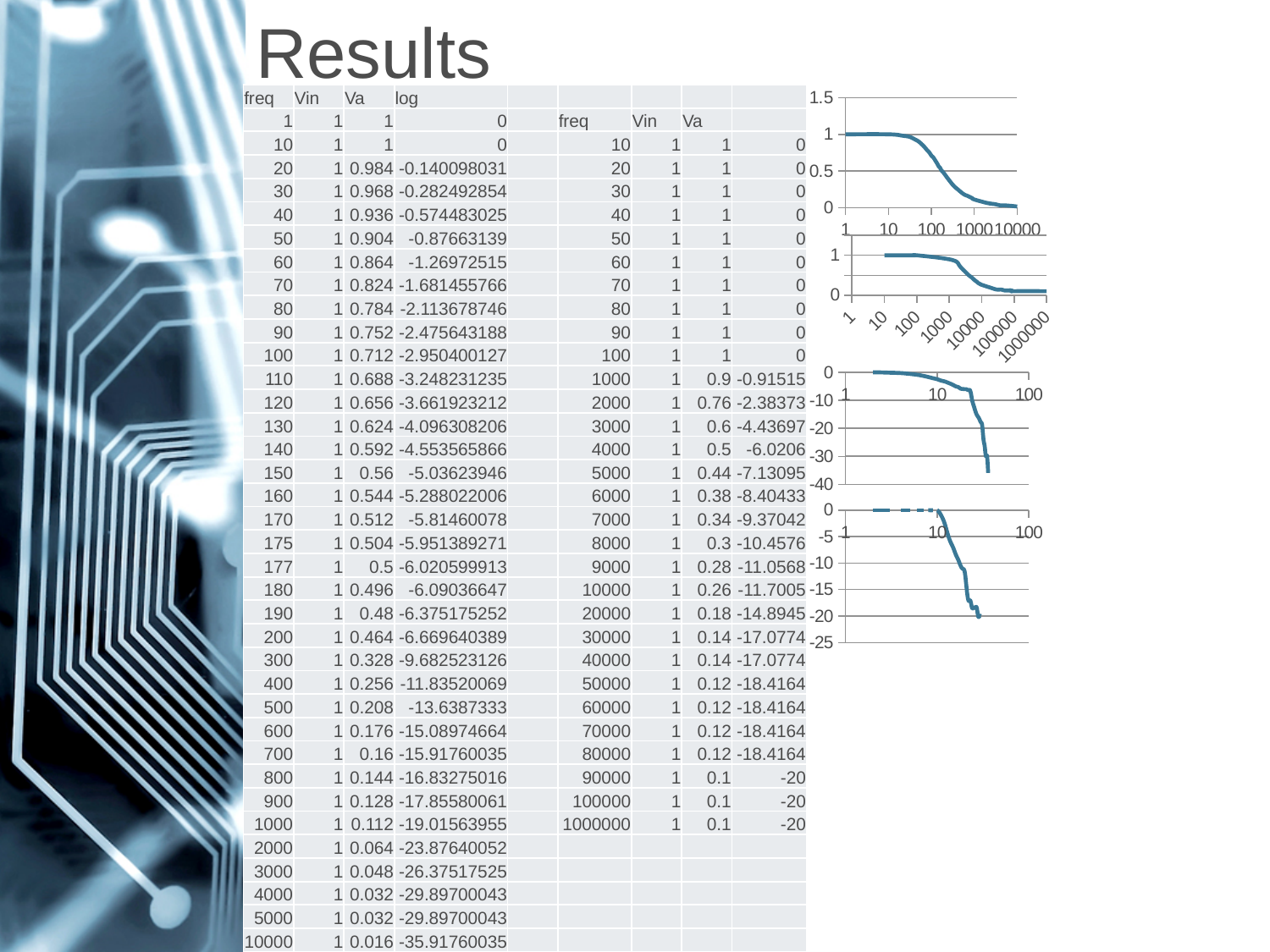

# Results
| freq | Vin | Va | log |  |  |  |  |  |
| --- | --- | --- | --- | --- | --- | --- | --- | --- |
| 1 | 1 | 1 | 0 |  | freq | Vin | Va |  |
| 10 | 1 | 1 | 0 |  | 10 | 1 | 1 | 0 |
| 20 | 1 | 0.984 | -0.140098031 |  | 20 | 1 | 1 | 0 |
| 30 | 1 | 0.968 | -0.282492854 |  | 30 | 1 | 1 | 0 |
| 40 | 1 | 0.936 | -0.574483025 |  | 40 | 1 | 1 | 0 |
| 50 | 1 | 0.904 | -0.87663139 |  | 50 | 1 | 1 | 0 |
| 60 | 1 | 0.864 | -1.26972515 |  | 60 | 1 | 1 | 0 |
| 70 | 1 | 0.824 | -1.681455766 |  | 70 | 1 | 1 | 0 |
| 80 | 1 | 0.784 | -2.113678746 |  | 80 | 1 | 1 | 0 |
| 90 | 1 | 0.752 | -2.475643188 |  | 90 | 1 | 1 | 0 |
| 100 | 1 | 0.712 | -2.950400127 |  | 100 | 1 | 1 | 0 |
| 110 | 1 | 0.688 | -3.248231235 |  | 1000 | 1 | 0.9 | -0.91515 |
| 120 | 1 | 0.656 | -3.661923212 |  | 2000 | 1 | 0.76 | -2.38373 |
| 130 | 1 | 0.624 | -4.096308206 |  | 3000 | 1 | 0.6 | -4.43697 |
| 140 | 1 | 0.592 | -4.553565866 |  | 4000 | 1 | 0.5 | -6.0206 |
| 150 | 1 | 0.56 | -5.03623946 |  | 5000 | 1 | 0.44 | -7.13095 |
| 160 | 1 | 0.544 | -5.288022006 |  | 6000 | 1 | 0.38 | -8.40433 |
| 170 | 1 | 0.512 | -5.81460078 |  | 7000 | 1 | 0.34 | -9.37042 |
| 175 | 1 | 0.504 | -5.951389271 |  | 8000 | 1 | 0.3 | -10.4576 |
| 177 | 1 | 0.5 | -6.020599913 |  | 9000 | 1 | 0.28 | -11.0568 |
| 180 | 1 | 0.496 | -6.09036647 |  | 10000 | 1 | 0.26 | -11.7005 |
| 190 | 1 | 0.48 | -6.375175252 |  | 20000 | 1 | 0.18 | -14.8945 |
| 200 | 1 | 0.464 | -6.669640389 |  | 30000 | 1 | 0.14 | -17.0774 |
| 300 | 1 | 0.328 | -9.682523126 |  | 40000 | 1 | 0.14 | -17.0774 |
| 400 | 1 | 0.256 | -11.83520069 |  | 50000 | 1 | 0.12 | -18.4164 |
| 500 | 1 | 0.208 | -13.6387333 |  | 60000 | 1 | 0.12 | -18.4164 |
| 600 | 1 | 0.176 | -15.08974664 |  | 70000 | 1 | 0.12 | -18.4164 |
| 700 | 1 | 0.16 | -15.91760035 |  | 80000 | 1 | 0.12 | -18.4164 |
| 800 | 1 | 0.144 | -16.83275016 |  | 90000 | 1 | 0.1 | -20 |
| 900 | 1 | 0.128 | -17.85580061 |  | 100000 | 1 | 0.1 | -20 |
| 1000 | 1 | 0.112 | -19.01563955 |  | 1000000 | 1 | 0.1 | -20 |
| 2000 | 1 | 0.064 | -23.87640052 |  |  |  |  |  |
| 3000 | 1 | 0.048 | -26.37517525 |  |  |  |  |  |
| 4000 | 1 | 0.032 | -29.89700043 |  |  |  |  |  |
| 5000 | 1 | 0.032 | -29.89700043 |  |  |  |  |  |
| 10000 | 1 | 0.016 | -35.91760035 |  |  |  |  |  |

### Chart

| Category |  |
|---|---|

### Chart

| Category |  |
|---|---|

### Chart

| Category |  |
|---|---|

### Chart

| Category |  |
|---|---|